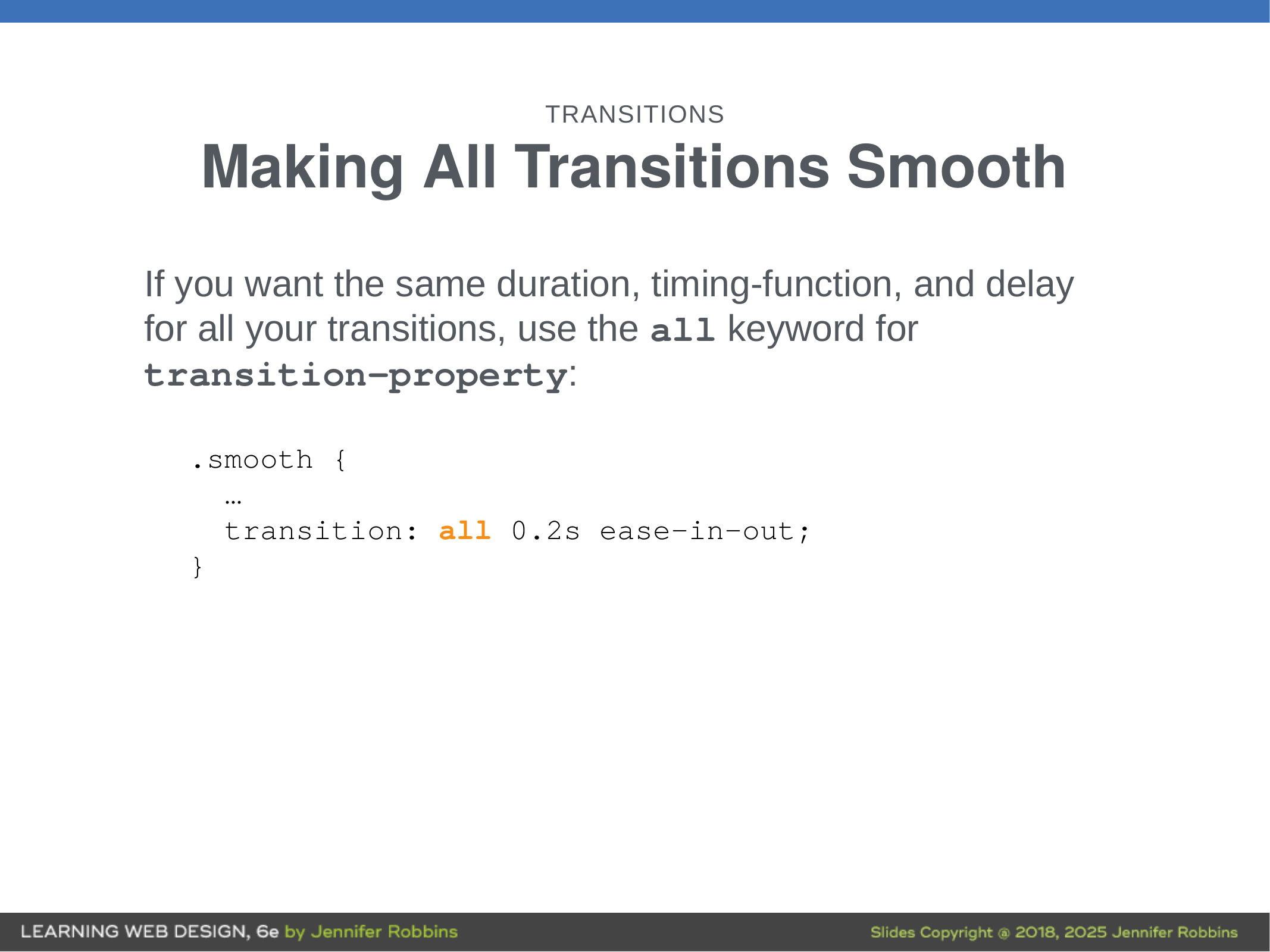

# TRANSITIONS
Making All Transitions Smooth
If you want the same duration, timing-function, and delay for all your transitions, use the all keyword for transition-property:
.smooth {
  …
  transition: all 0.2s ease-in-out;
}